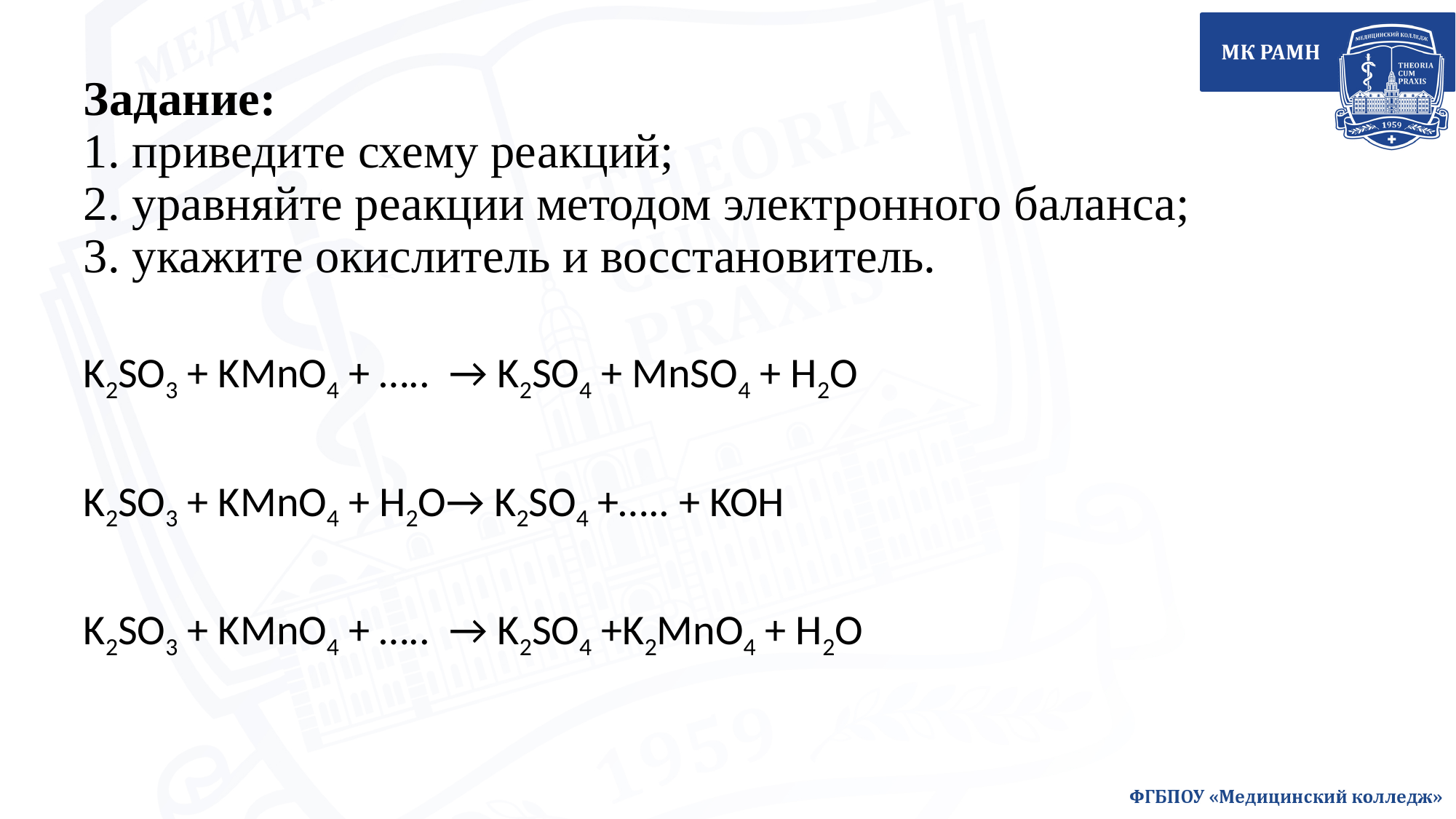

# Задание: 1. приведите схему реакций; 2. уравняйте реакции методом электронного баланса; 3. укажите окислитель и восстановитель.
K2SO3 + KMnO4 + …..  → K2SO4 + MnSO4 + H2O

K2SO3 + KMnO4 + H2O→ K2SO4 +….. + KOH

K2SO3 + KMnO4 + …..  → K2SO4 +K2MnO4 + H2O